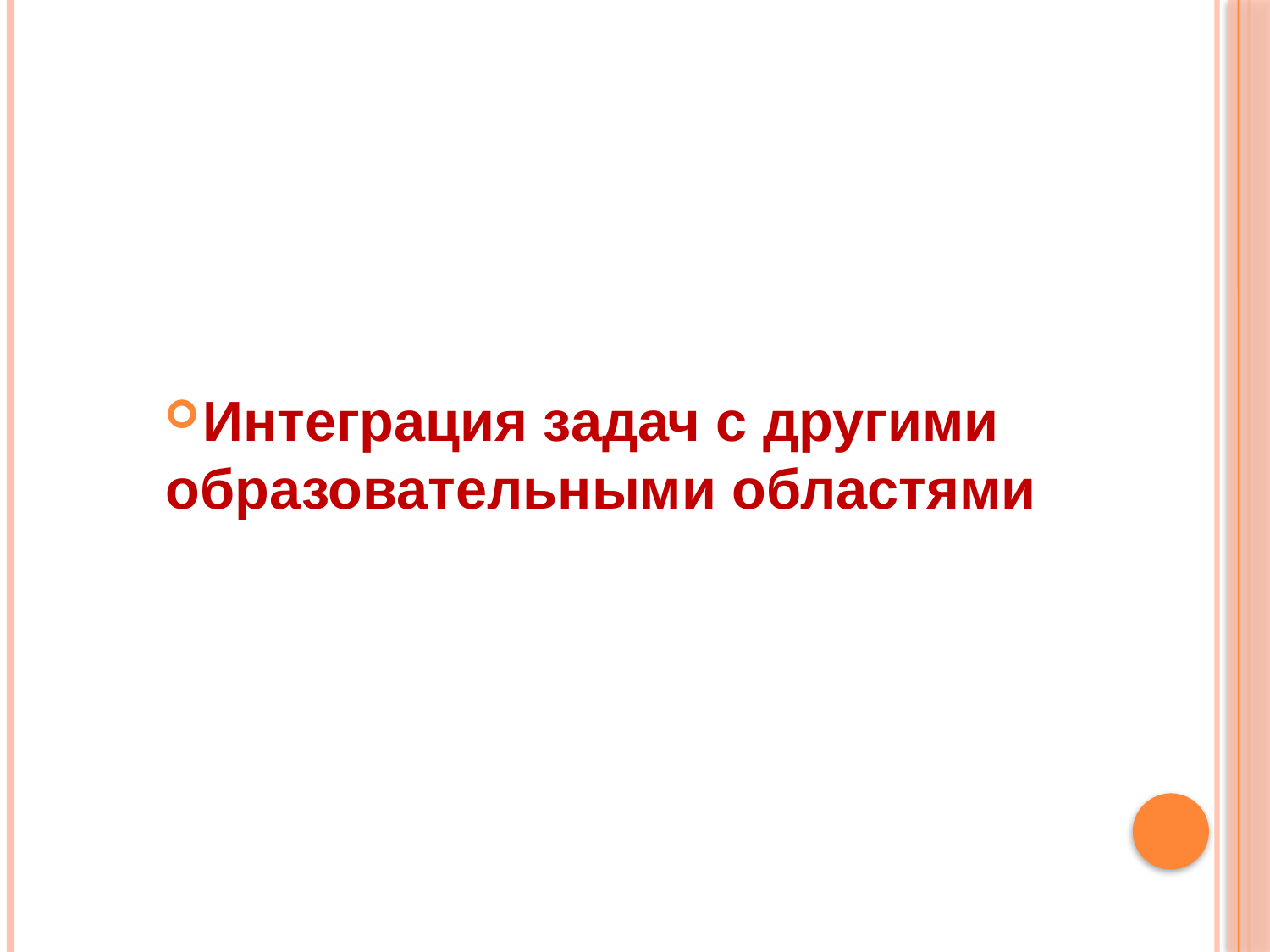

#

Интеграция задач с другими образовательными областями